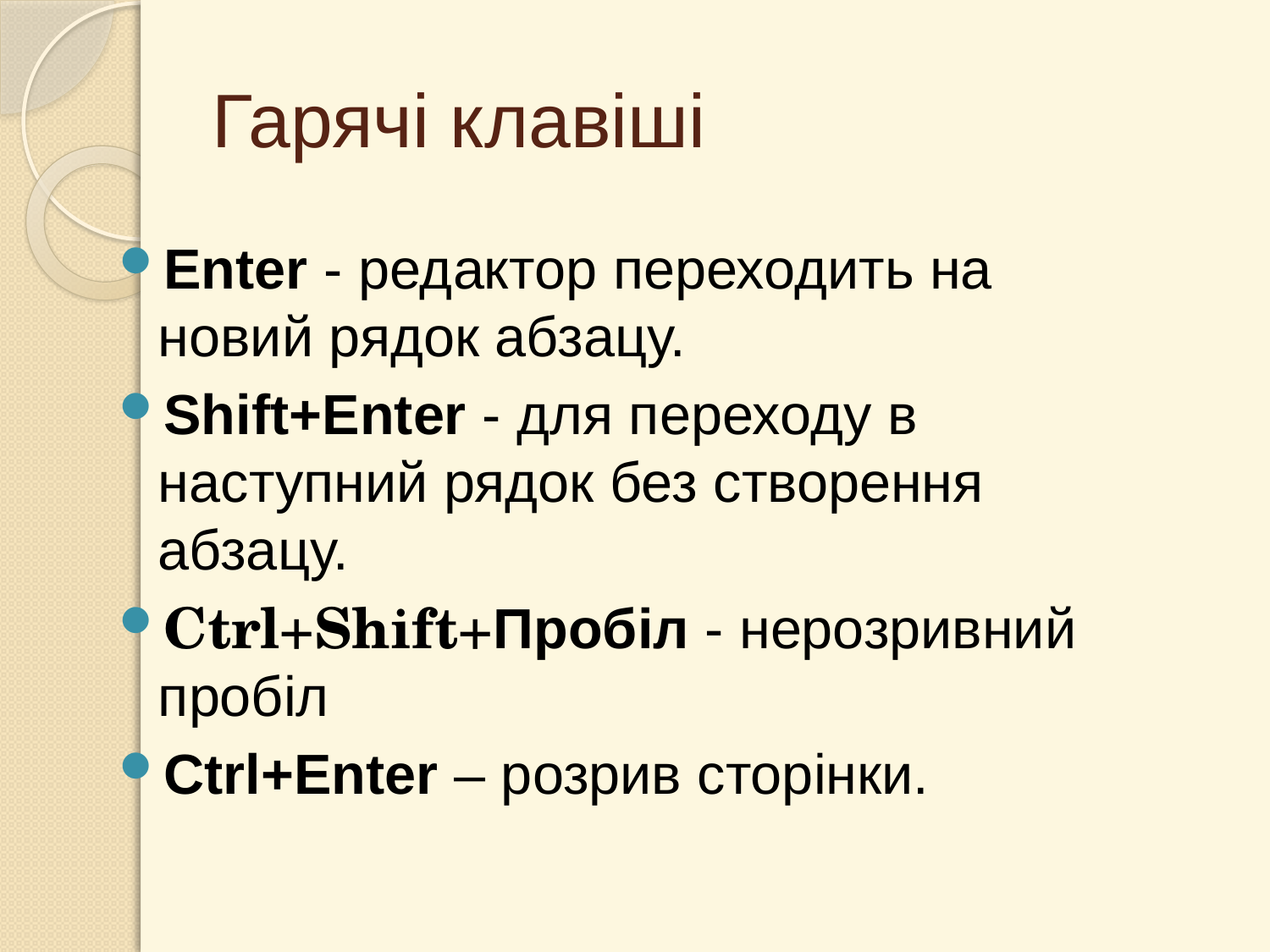

# Гарячі клавіші
Enter - редактор переходить на новий рядок абзацу.
Shift+Enter - для переходу в наступний рядок без створення абзацу.
Ctrl+Shift+Пробіл - нерозривний пробіл
Ctrl+Enter – розрив сторінки.